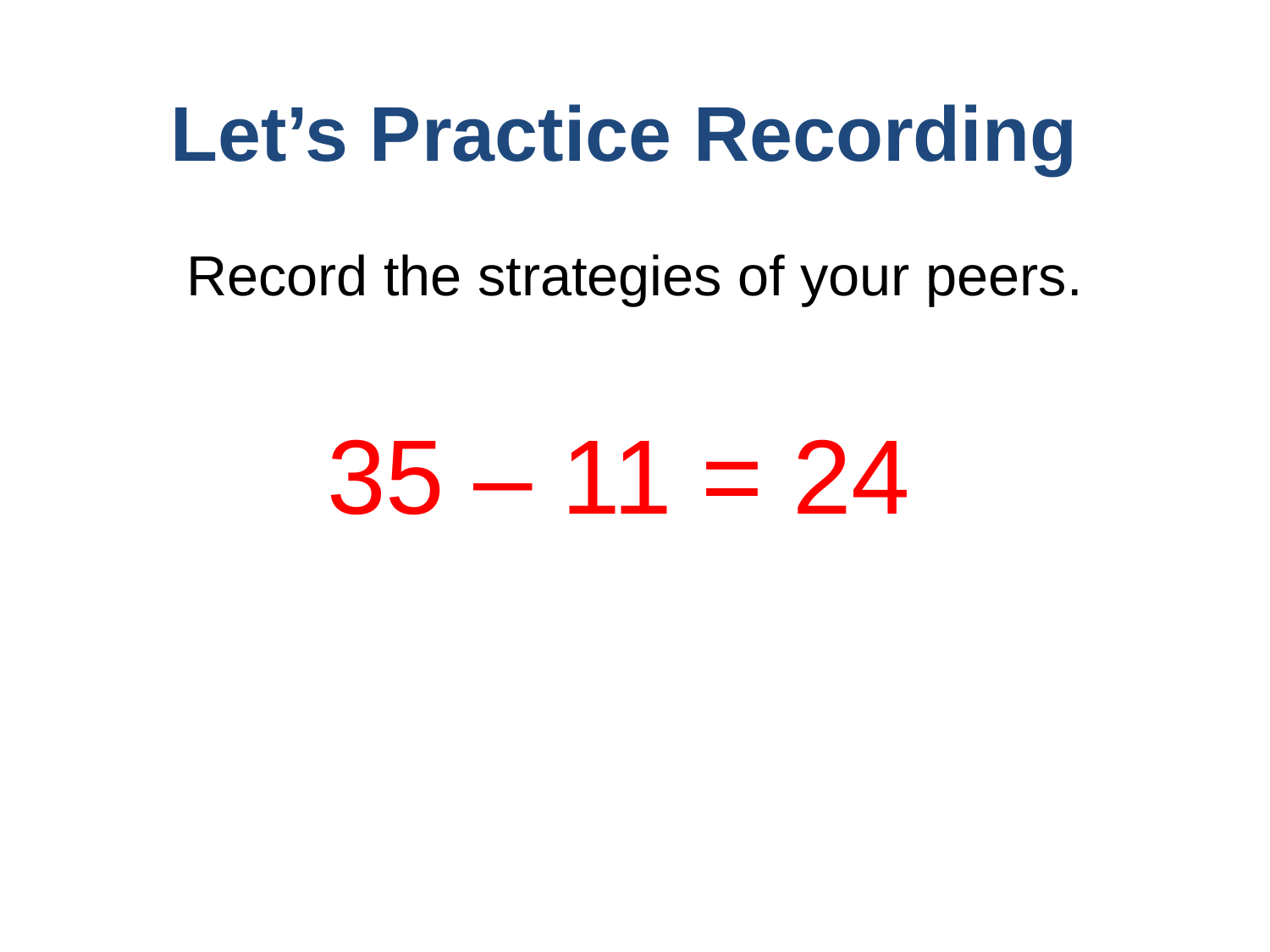

# Let’s Practice Recording
Record the strategies of your peers.
35 – 11 = 24